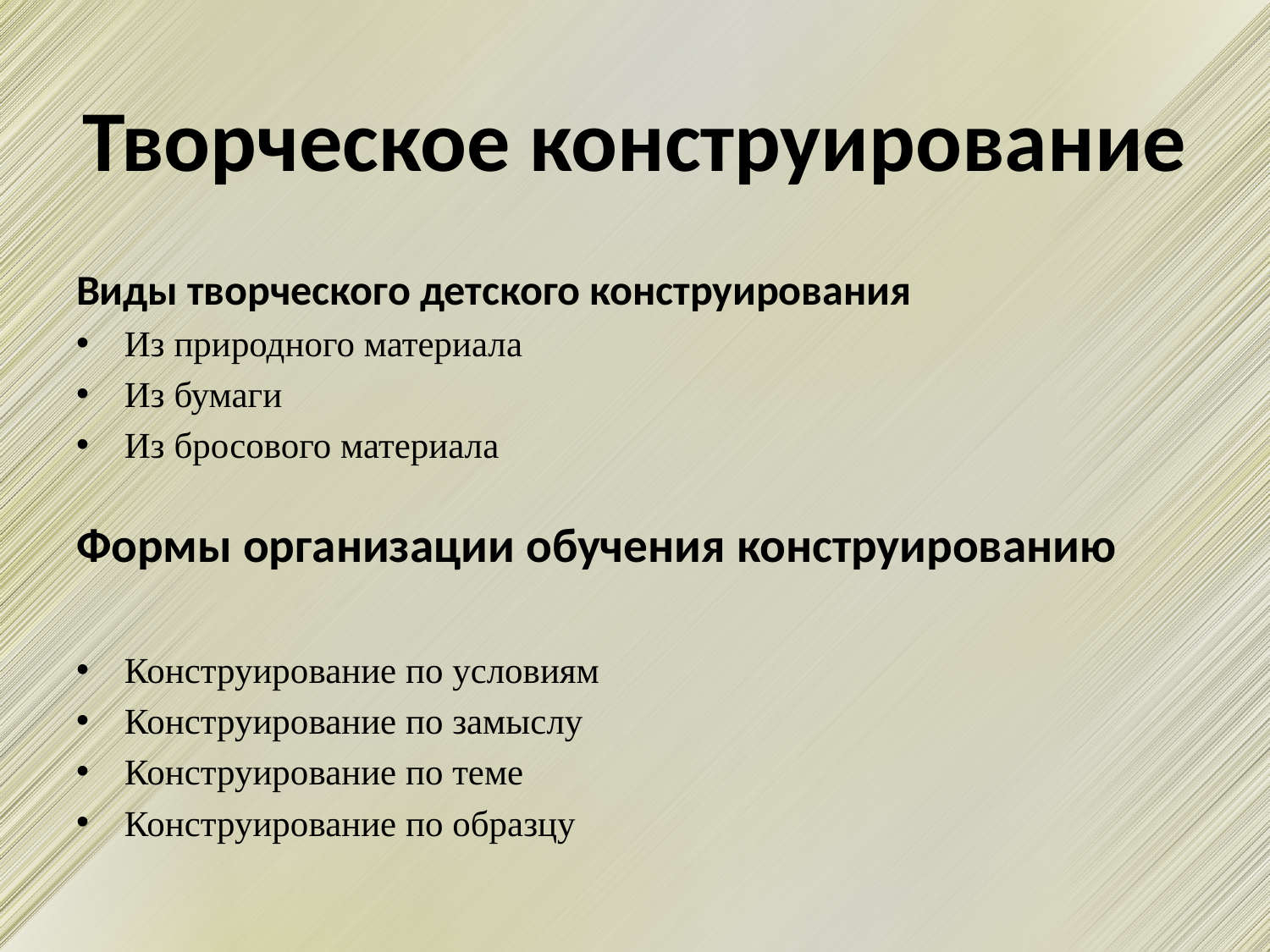

# Творческое конструирование

Виды творческого детского конструирования
Из природного материала
Из бумаги
Из бросового материала

Формы организации обучения конструированию

Конструирование по условиям
Конструирование по замыслу
Конструирование по теме
Конструирование по образцу